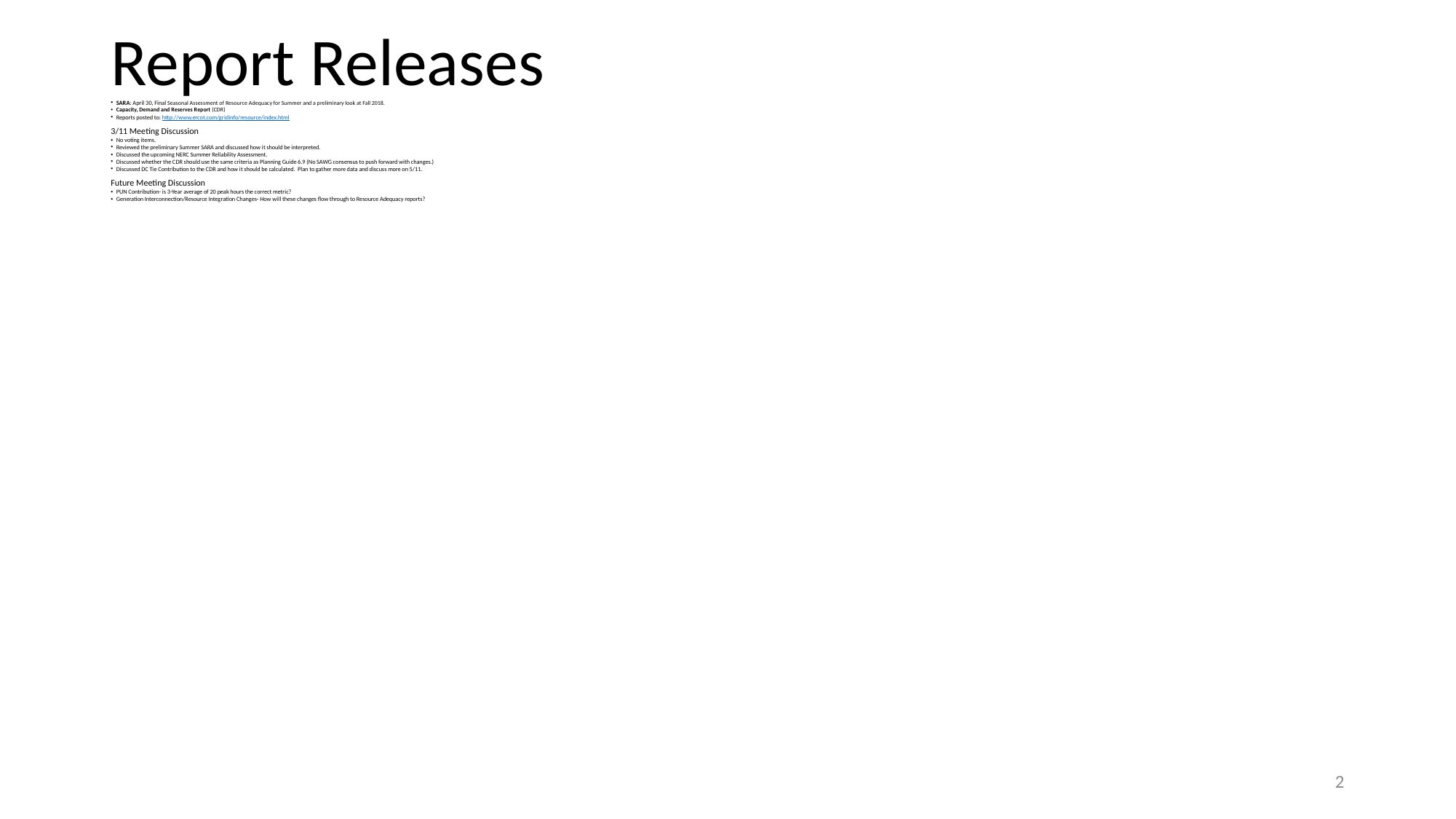

# Report Releases
SARA: April 30, Final Seasonal Assessment of Resource Adequacy for Summer and a preliminary look at Fall 2018.
Capacity, Demand and Reserves Report (CDR)
Reports posted to: http://www.ercot.com/gridinfo/resource/index.html

3/11 Meeting Discussion
No voting items.
Reviewed the preliminary Summer SARA and discussed how it should be interpreted.
Discussed the upcoming NERC Summer Reliability Assessment.
Discussed whether the CDR should use the same criteria as Planning Guide 6.9 (No SAWG consensus to push forward with changes.)
Discussed DC Tie Contribution to the CDR and how it should be calculated.  Plan to gather more data and discuss more on 5/11.

Future Meeting Discussion
PUN Contribution- is 3-Year average of 20 peak hours the correct metric?
Generation Interconnection/Resource Integration Changes- How will these changes flow through to Resource Adequacy reports?

2